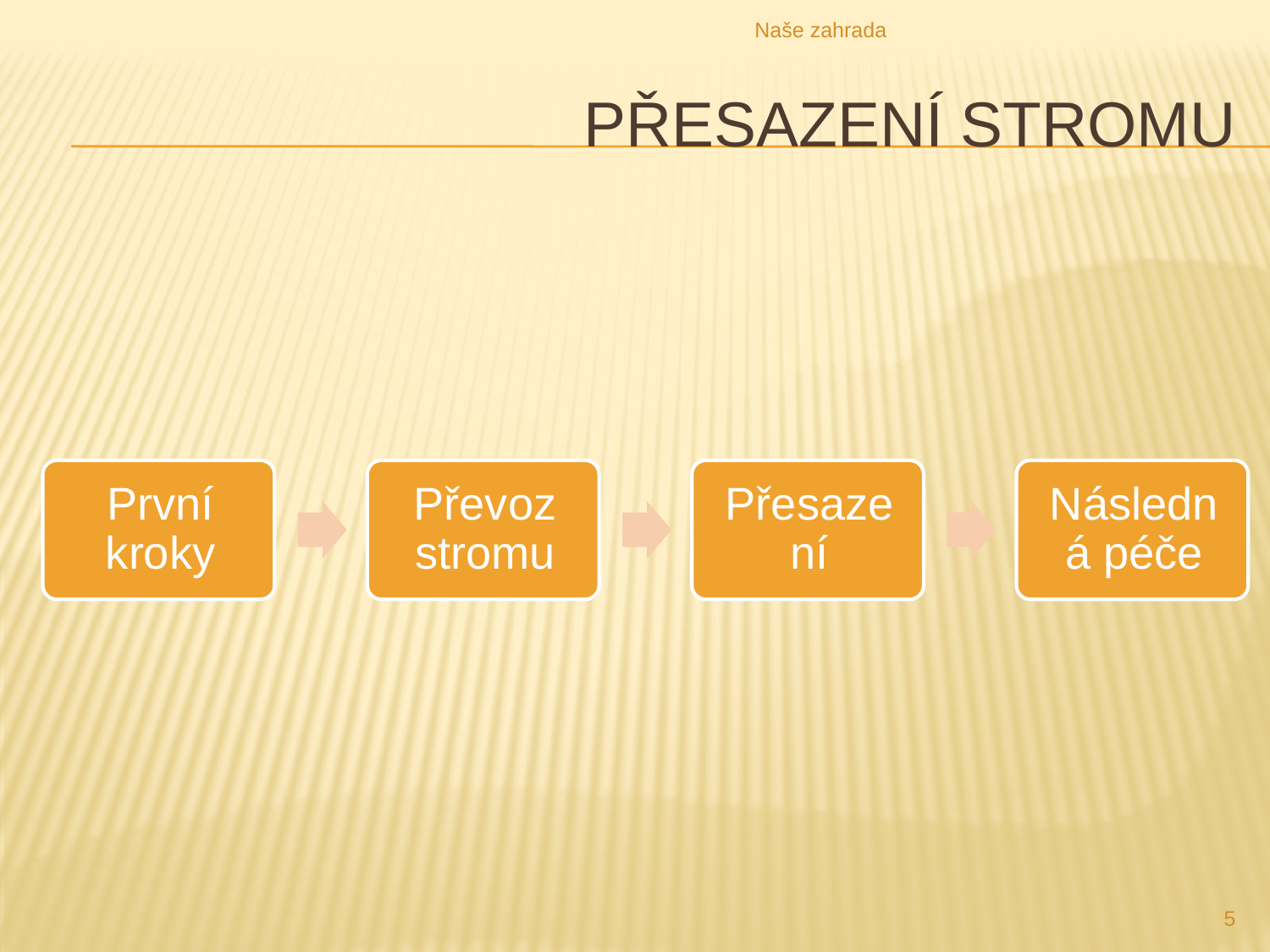

Naše zahrada
# Přesazení stromu
První kroky

Převoz stromu

Přesazení

Následná péče
5